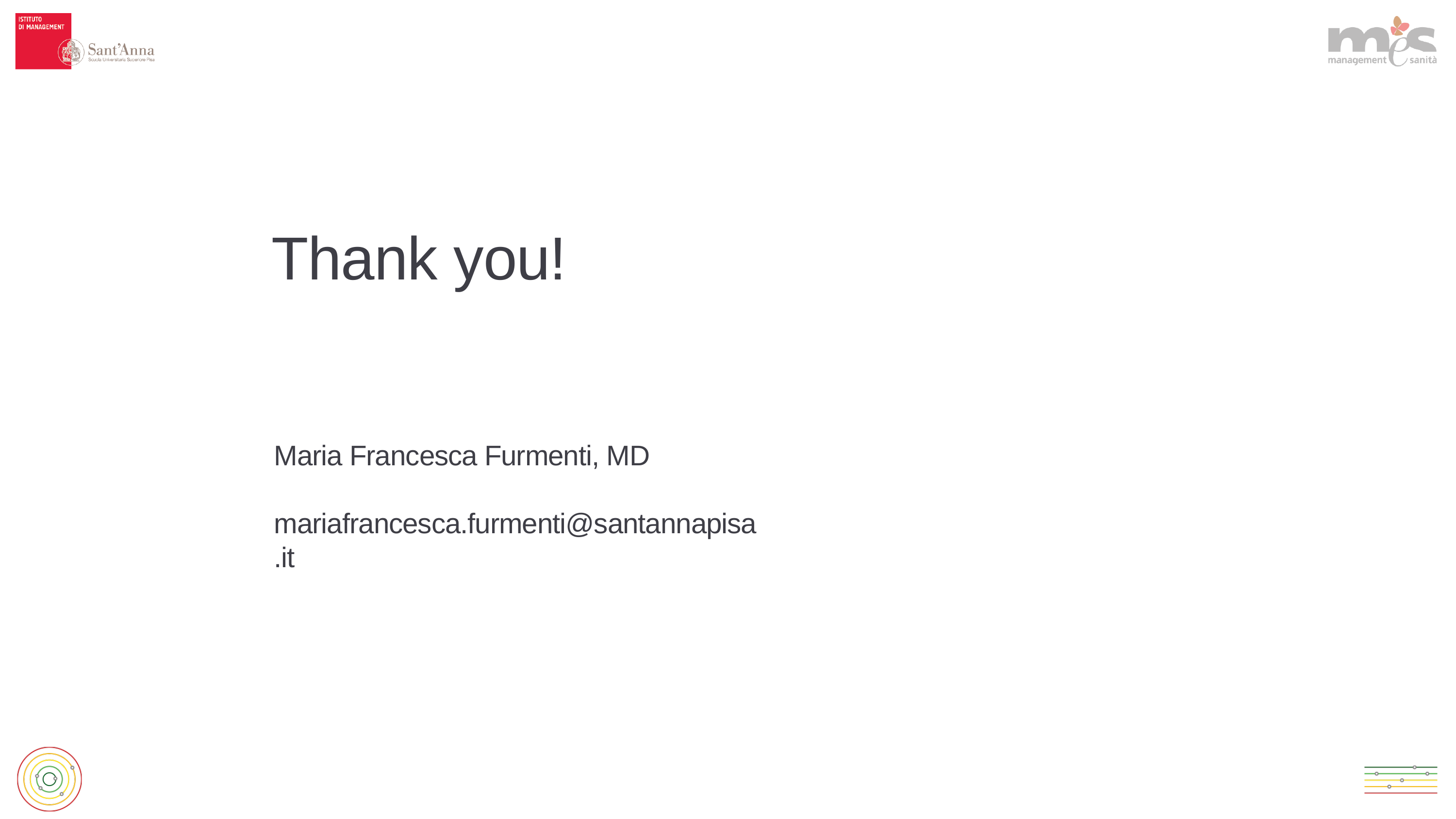

Thank you!
Maria Francesca Furmenti, MD

mariafrancesca.furmenti@santannapisa.it